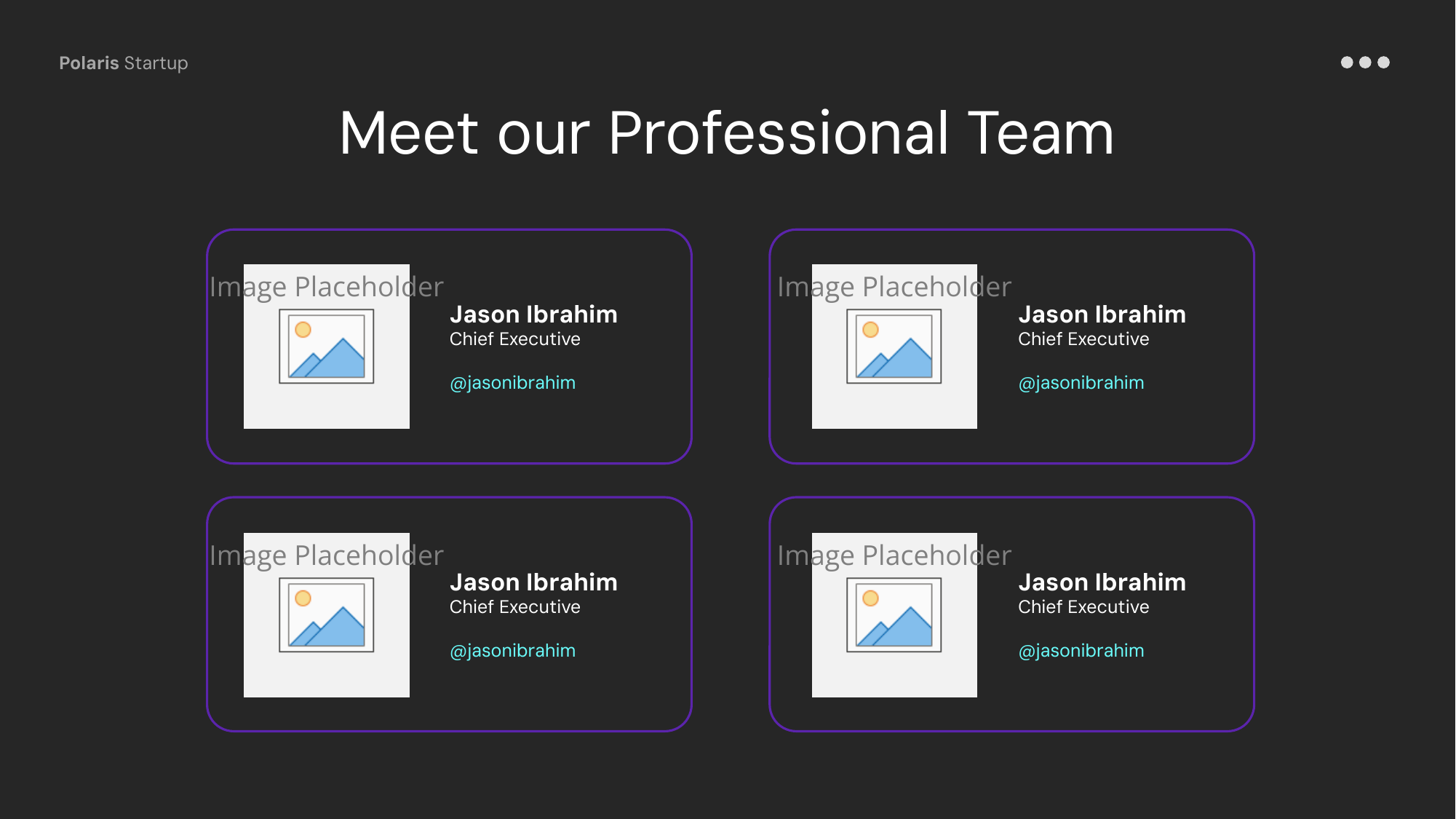

Polaris Startup

Meet our Professional Team

Jason Ibrahim
Chief Executive

@jasonibrahim
Jason Ibrahim
Chief Executive

@jasonibrahim

Jason Ibrahim
Chief Executive

@jasonibrahim
Jason Ibrahim
Chief Executive

@jasonibrahim